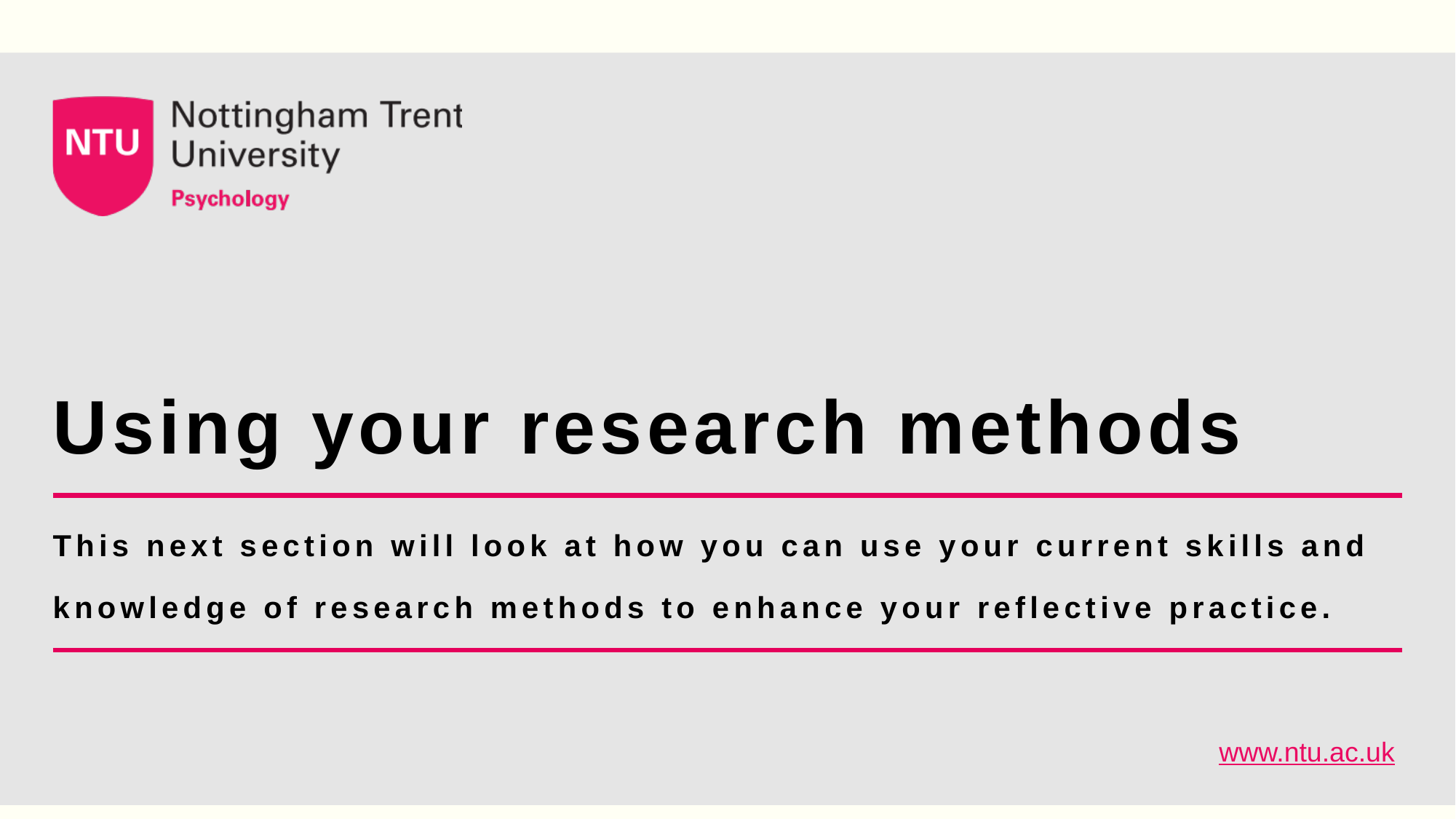

# Using your research methods
This next section will look at how you can use your current skills and knowledge of research methods to enhance your reflective practice.
www.ntu.ac.uk